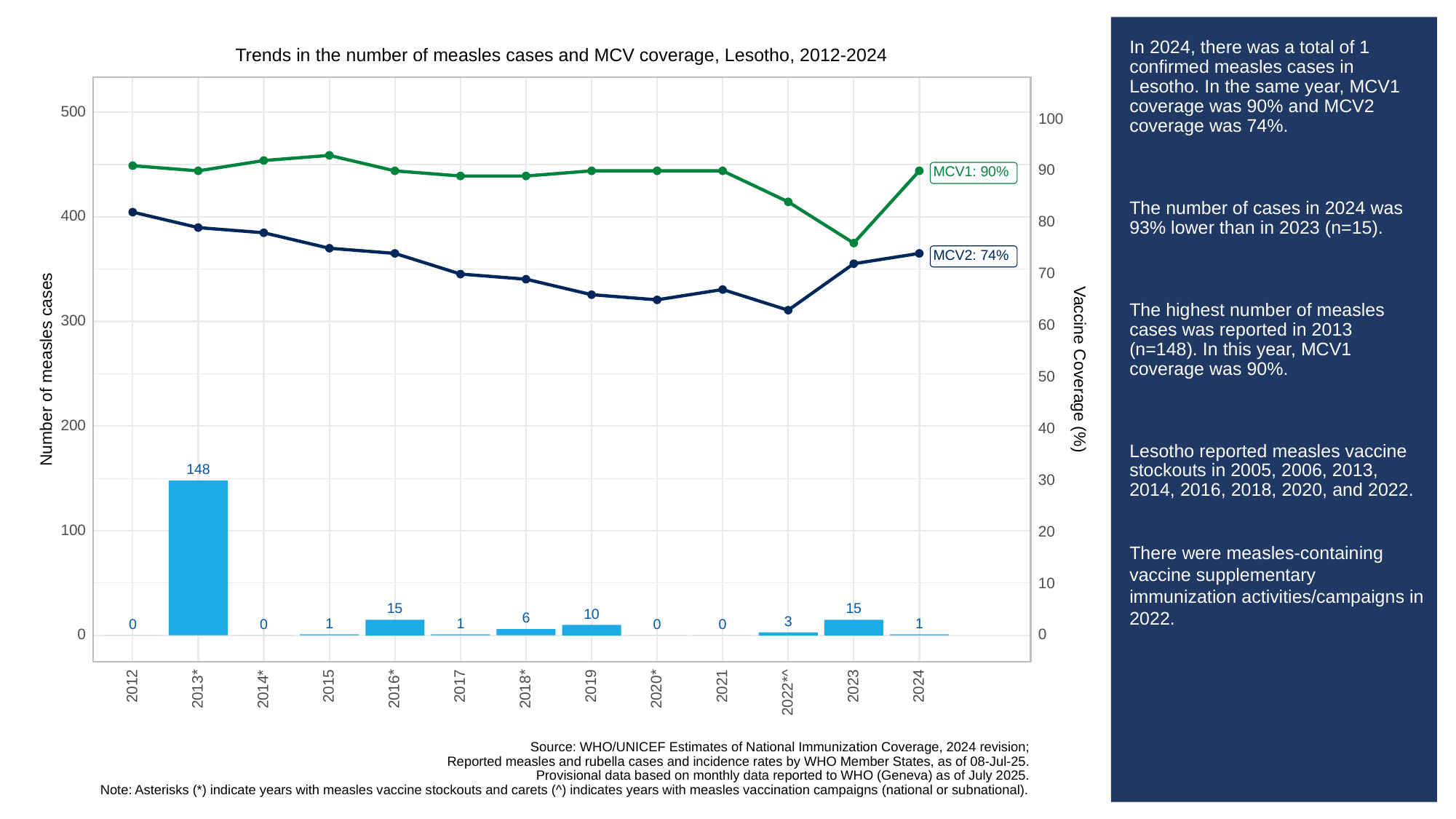

# In 2024, there was a total of 1 confirmed measles cases in Lesotho. In the same year, MCV1 coverage was 90% and MCV2 coverage was 74%.

The number of cases in 2024 was 93% lower than in 2023 (n=15).

The highest number of measles cases was reported in 2013 (n=148). In this year, MCV1 coverage was 90%.

Lesotho reported measles vaccine stockouts in 2005, 2006, 2013, 2014, 2016, 2018, 2020, and 2022.

There were measles-containing vaccine supplementary immunization activities/campaigns in 2022.

Trends in the number of measles cases and MCV coverage, Lesotho, 2012-2024

500

100

90

MCV1: 90%

400

80

MCV2: 74%

70

300
60

Vaccine Coverage (%)
Number of measles cases
50

200
40

148
30

100
20

10

15
15
10
6
3
1
1
1

0
0
0
0

0
0

2023
2012
2015
2017
2019
2021
2024
2013*
2014*
2016*
2018*
2020*
2022*^
Source: WHO/UNICEF Estimates of National Immunization Coverage, 2024 revision;
Reported measles and rubella cases and incidence rates by WHO Member States, as of 08-Jul-25.
Provisional data based on monthly data reported to WHO (Geneva) as of July 2025.
Note: Asterisks (*) indicate years with measles vaccine stockouts and carets (^) indicates years with measles vaccination campaigns (national or subnational).